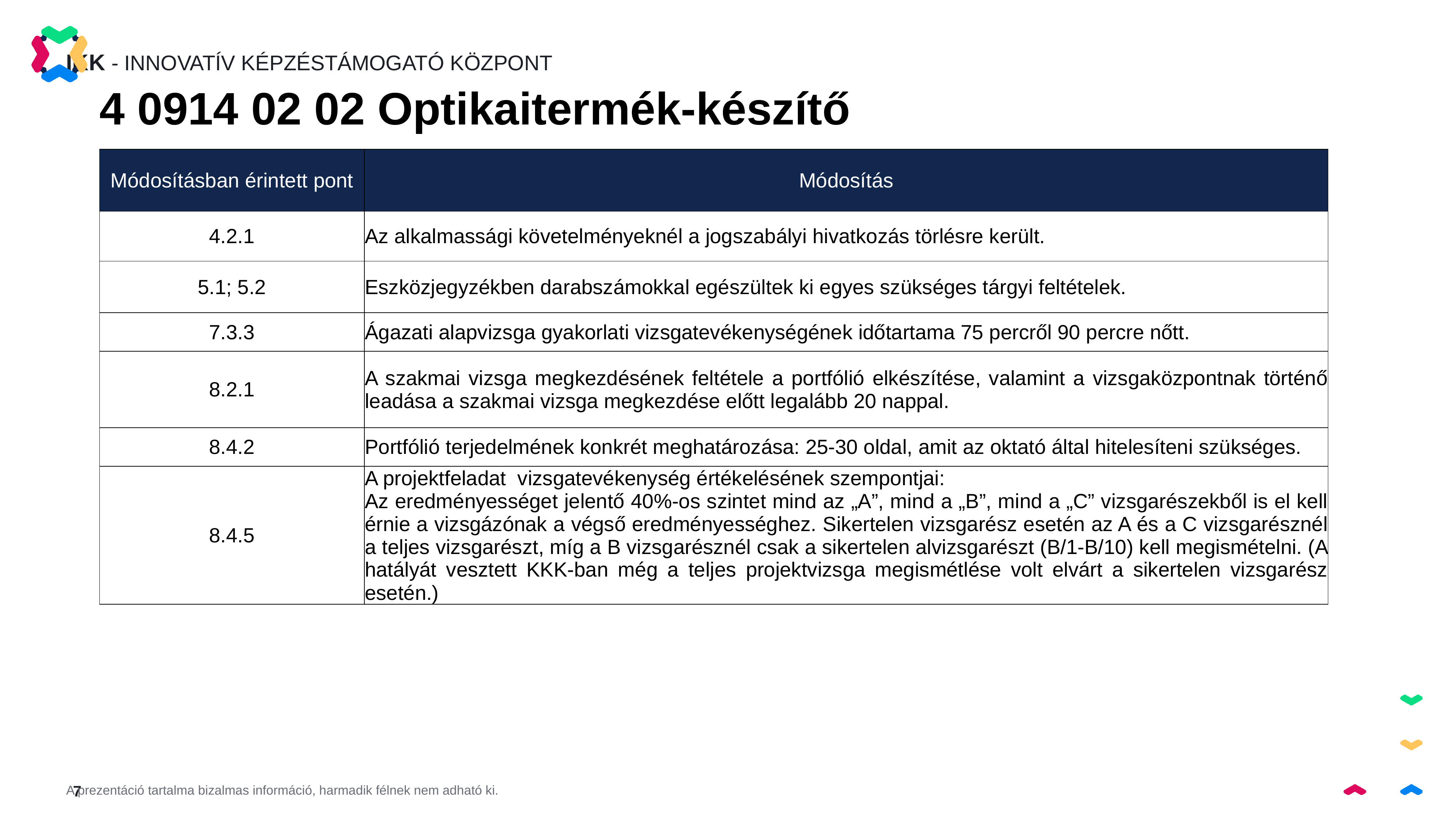

4 0914 02 02 Optikaitermék-készítő

| Módosításban érintett pont | Módosítás |
| --- | --- |
| 4.2.1 | Az alkalmassági követelményeknél a jogszabályi hivatkozás törlésre került. |
| 5.1; 5.2 | Eszközjegyzékben darabszámokkal egészültek ki egyes szükséges tárgyi feltételek. |
| 7.3.3 | Ágazati alapvizsga gyakorlati vizsgatevékenységének időtartama 75 percről 90 percre nőtt. |
| 8.2.1 | A szakmai vizsga megkezdésének feltétele a portfólió elkészítése, valamint a vizsgaközpontnak történő leadása a szakmai vizsga megkezdése előtt legalább 20 nappal. |
| 8.4.2 | Portfólió terjedelmének konkrét meghatározása: 25-30 oldal, amit az oktató által hitelesíteni szükséges. |
| 8.4.5 | A projektfeladat vizsgatevékenység értékelésének szempontjai: Az eredményességet jelentő 40%-os szintet mind az „A”, mind a „B”, mind a „C” vizsgarészekből is el kell érnie a vizsgázónak a végső eredményességhez. Sikertelen vizsgarész esetén az A és a C vizsgarésznél a teljes vizsgarészt, míg a B vizsgarésznél csak a sikertelen alvizsgarészt (B/1-B/10) kell megismételni. (A hatályát vesztett KKK-ban még a teljes projektvizsga megismétlése volt elvárt a sikertelen vizsgarész esetén.) |